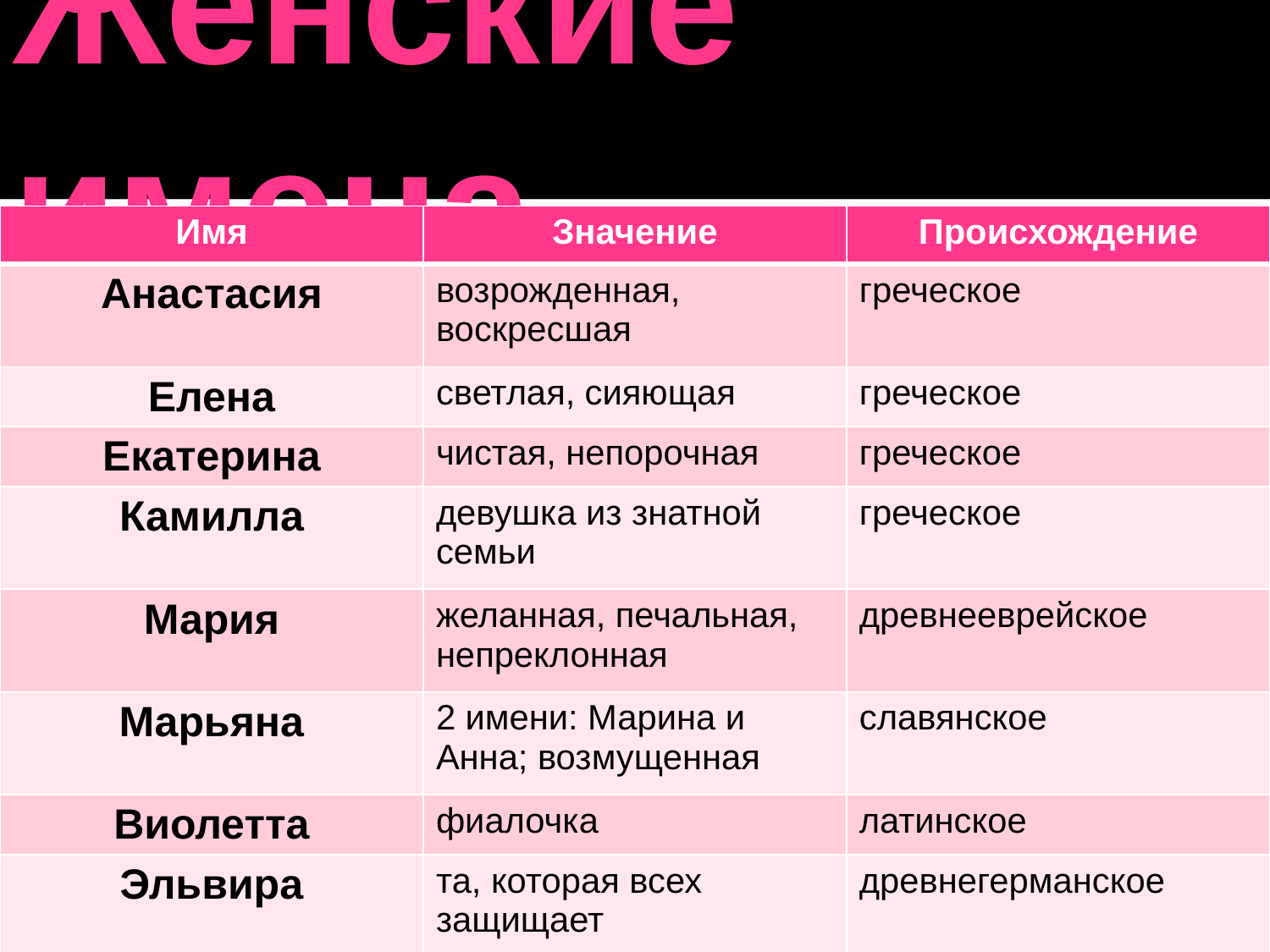

# Женские имена
| Имя | Значение | Происхождение |
| --- | --- | --- |
| Анастасия | возрожденная, воскресшая | греческое |
| Елена | светлая, сияющая | греческое |
| Екатерина | чистая, непорочная | греческое |
| Камилла | девушка из знатной семьи | греческое |
| Мария | желанная, печальная, непреклонная | древнееврейское |
| Марьяна | 2 имени: Марина и Анна; возмущенная | славянское |
| Виолетта | фиалочка | латинское |
| Эльвира | та, которая всех защищает | древнегерманское |